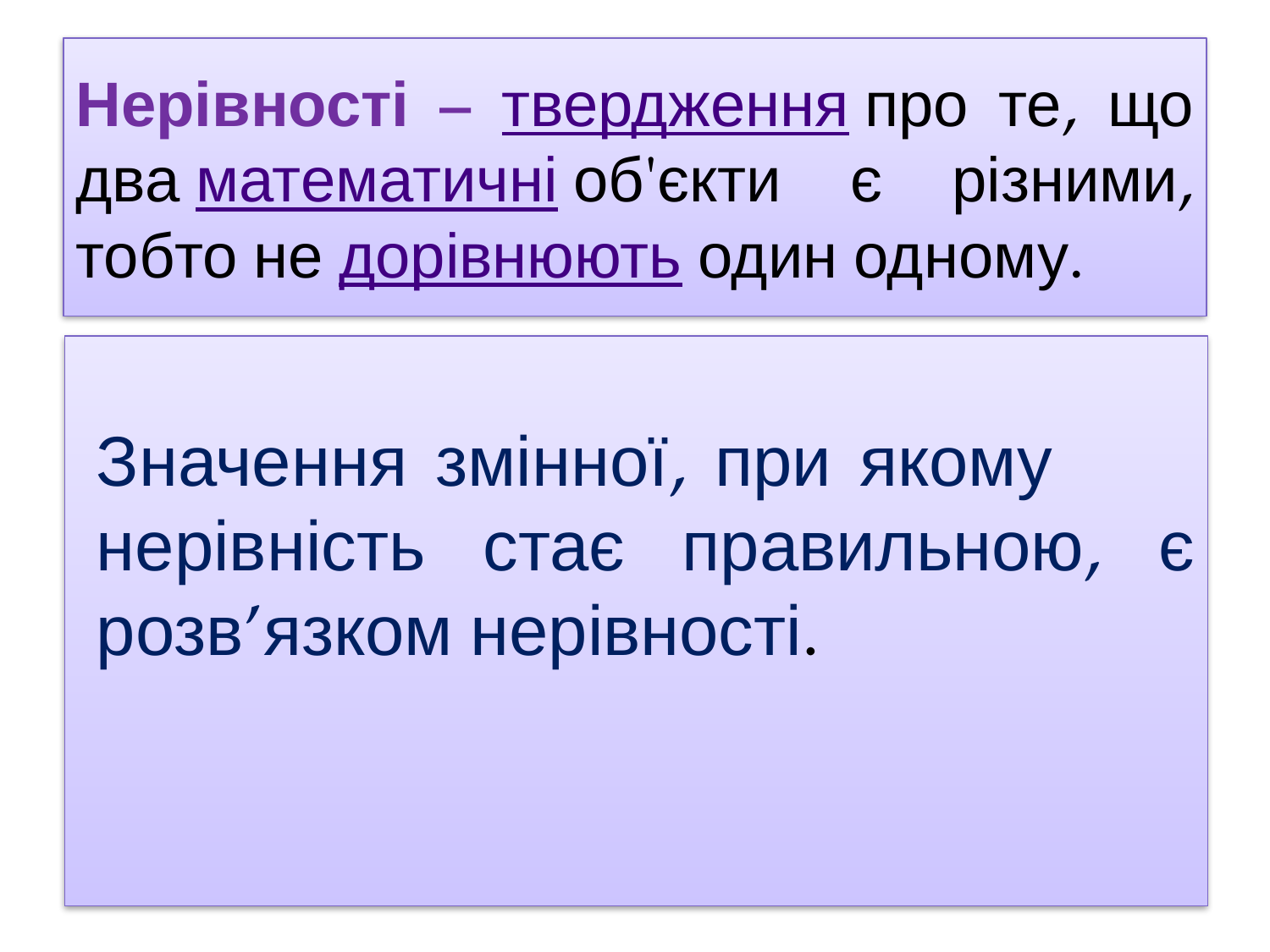

# Нерівності – твердження про те, що два математичні об'єкти є різними, тобто не дорівнюють один одному.

Значення змінної, при якому      нерівність стає правильною, є розв’язком нерівності.